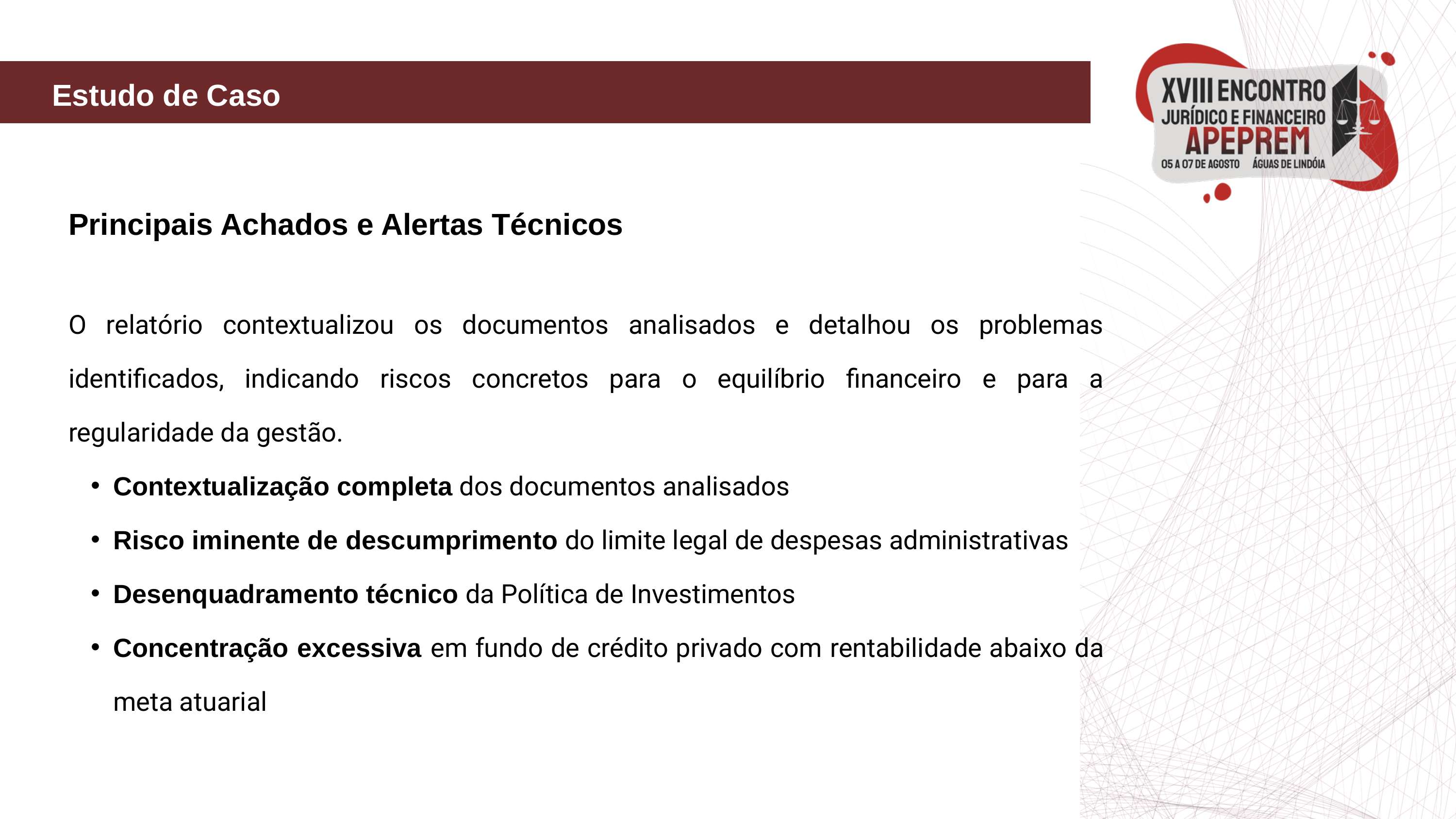

Estudo de Caso
Principais Achados e Alertas Técnicos
O relatório contextualizou os documentos analisados e detalhou os problemas identificados, indicando riscos concretos para o equilíbrio financeiro e para a regularidade da gestão.
Contextualização completa dos documentos analisados
Risco iminente de descumprimento do limite legal de despesas administrativas
Desenquadramento técnico da Política de Investimentos
Concentração excessiva em fundo de crédito privado com rentabilidade abaixo da meta atuarial